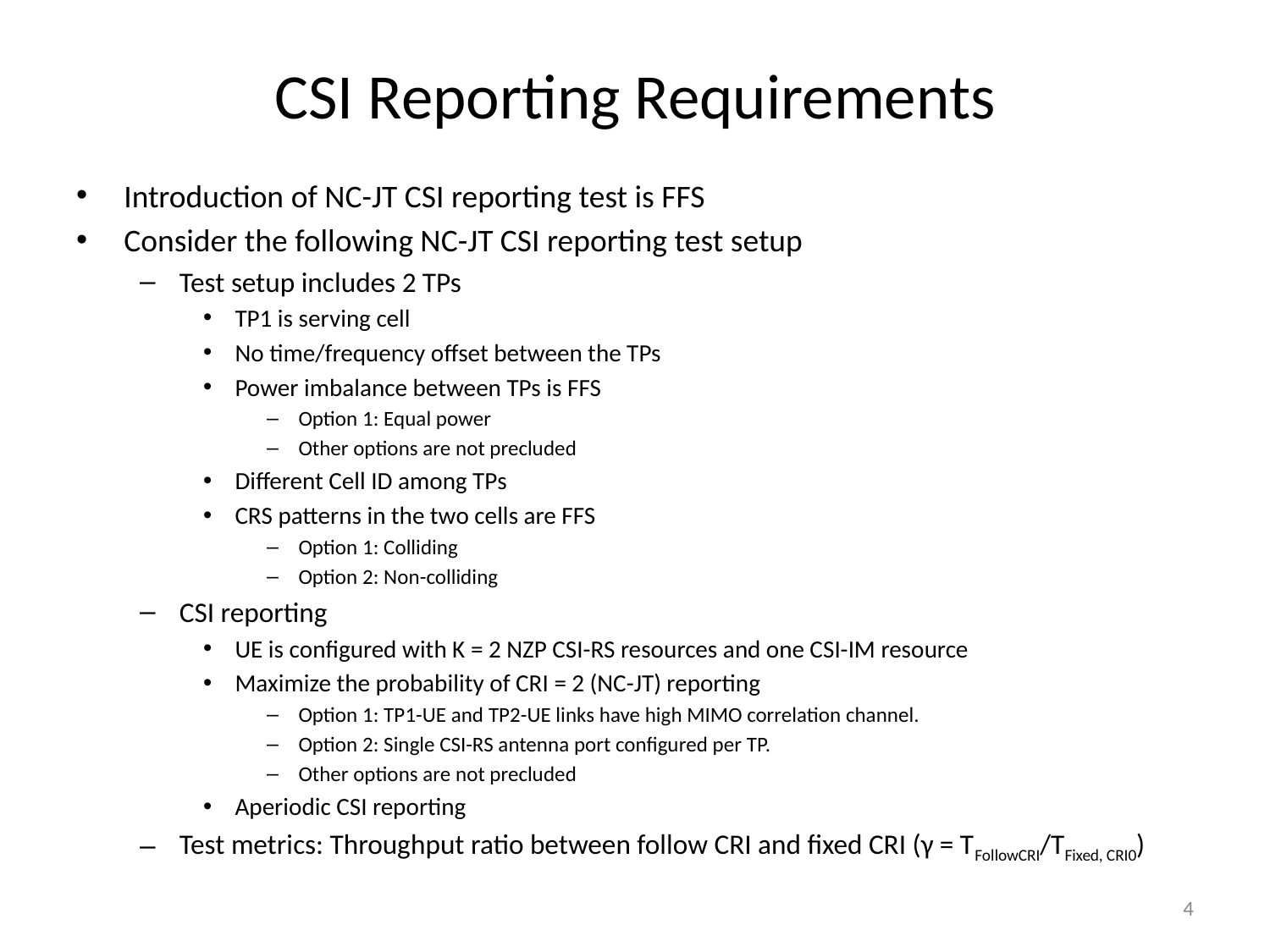

# CSI Reporting Requirements
Introduction of NC-JT CSI reporting test is FFS
Consider the following NC-JT CSI reporting test setup
Test setup includes 2 TPs
TP1 is serving cell
No time/frequency offset between the TPs
Power imbalance between TPs is FFS
Option 1: Equal power
Other options are not precluded
Different Cell ID among TPs
CRS patterns in the two cells are FFS
Option 1: Colliding
Option 2: Non-colliding
CSI reporting
UE is configured with K = 2 NZP CSI-RS resources and one CSI-IM resource
Maximize the probability of CRI = 2 (NC-JT) reporting
Option 1: TP1-UE and TP2-UE links have high MIMO correlation channel.
Option 2: Single CSI-RS antenna port configured per TP.
Other options are not precluded
Aperiodic CSI reporting
Test metrics: Throughput ratio between follow CRI and fixed CRI (γ = TFollowCRI/TFixed, CRI0)

4